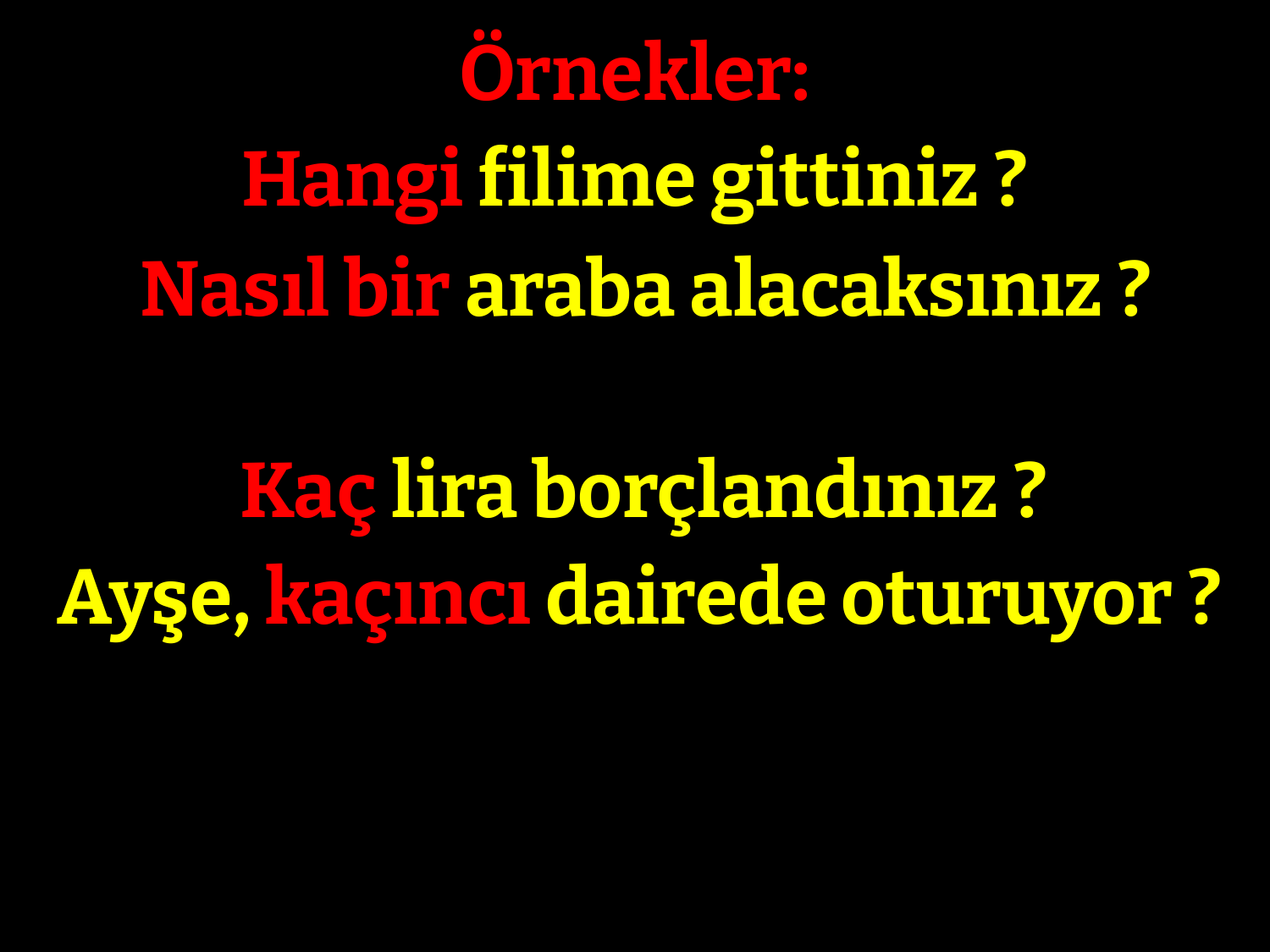

Örnekler:
Hangi filime gittiniz ?
Nasıl bir araba alacaksınız ?
#
Kaç lira borçlandınız ?
Ayşe, kaçıncı dairede oturuyor ?